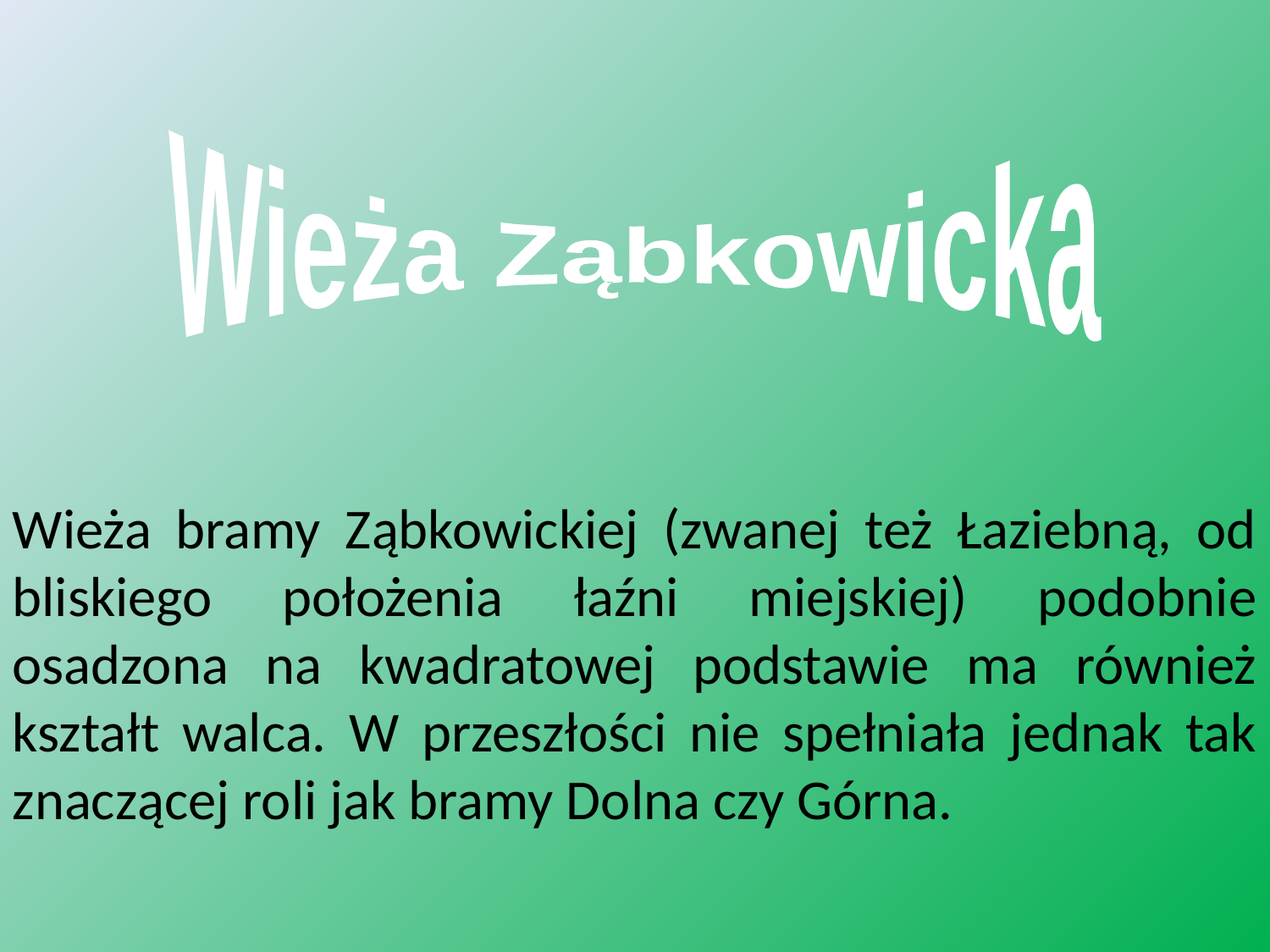

Wieża Ząbkowicka
Wieża bramy Ząbkowickiej (zwanej też Łaziebną, od bliskiego położenia łaźni miejskiej) podobnie osadzona na kwadratowej podstawie ma również kształt walca. W przeszłości nie spełniała jednak tak znaczącej roli jak bramy Dolna czy Górna.